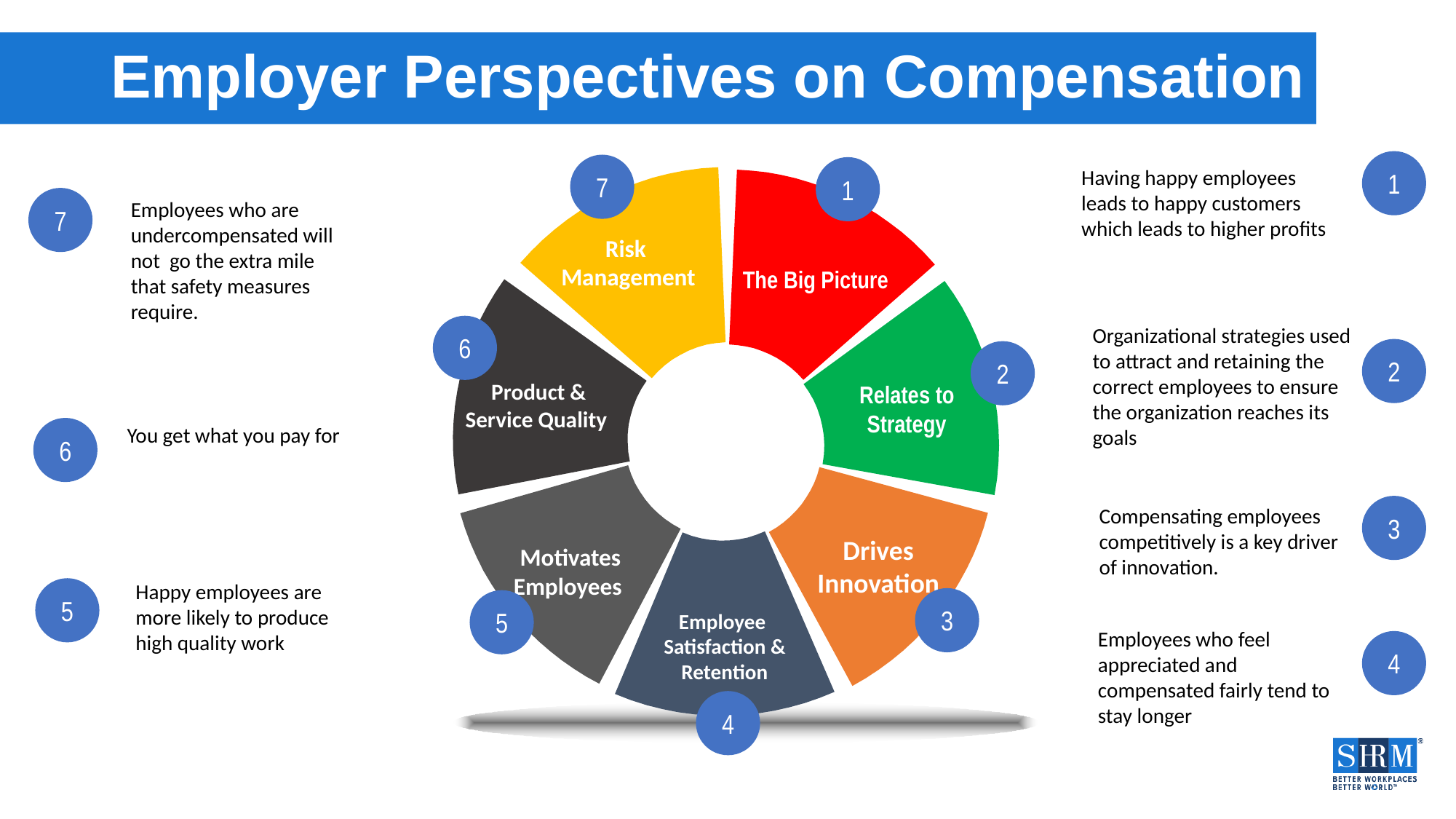

# Employer Perspectives on Compensation
1
7
1
Risk
Management

The Big Picture
Product & Service Quality
Relates to Strategy
6
2
Motivates Employees
Drives Innovation
Employee
Satisfaction & Retention
3
5
4

Having happy employees leads to happy customers which leads to higher profits
7
Employees who are undercompensated will not  go the extra mile that safety measures require.
Organizational strategies used to attract and retaining the correct employees to ensure the organization reaches its goals
2
6
You get what you pay for

Compensating employees competitively is a key driver of innovation.
3
Happy employees are more likely to produce high quality work
5
Employees who feel appreciated and compensated fairly tend to stay longer
4